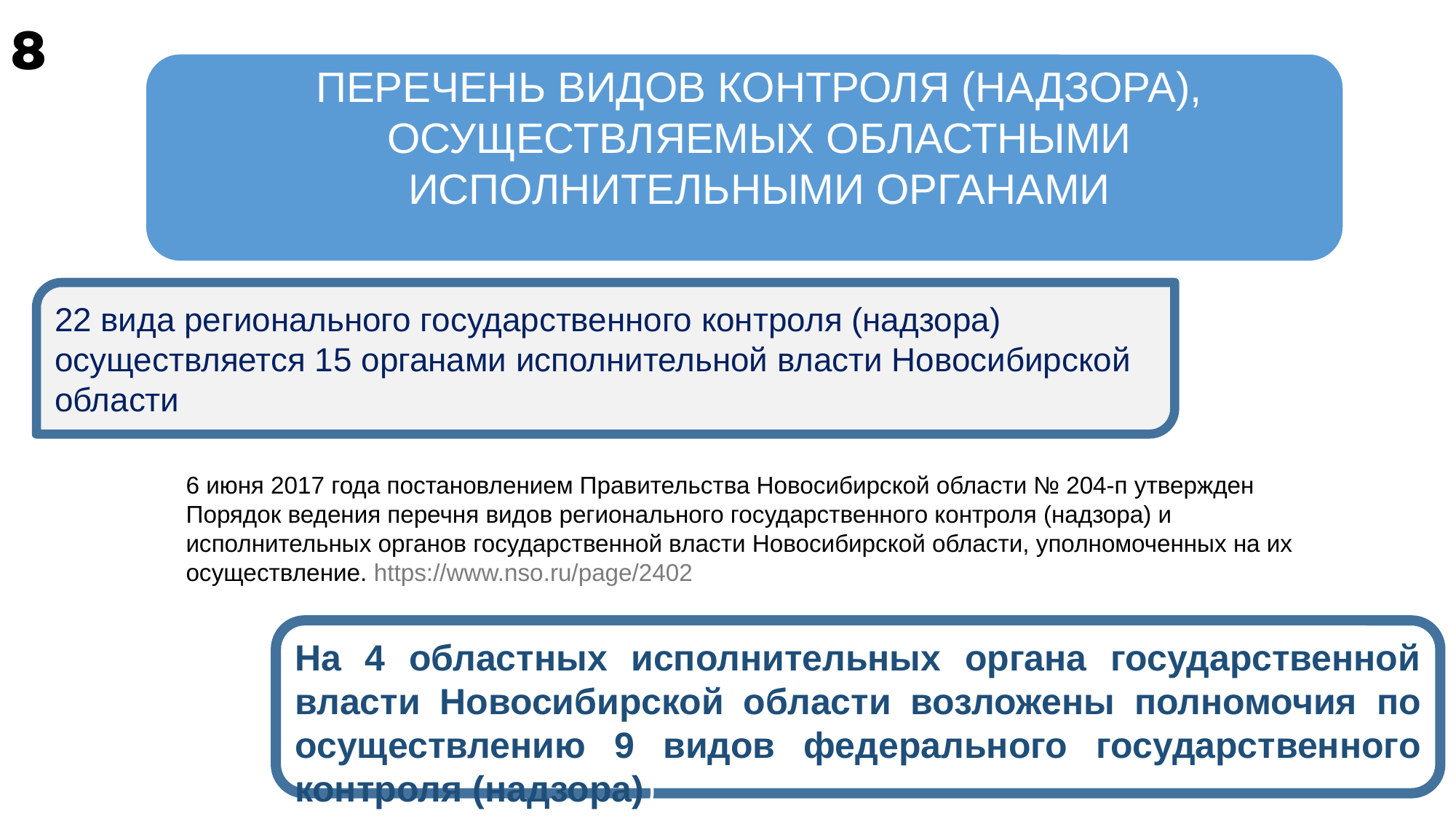

ПЕРЕЧЕНЬ ВИДОВ КОНТРОЛЯ (НАДЗОРА), ОСУЩЕСТВЛЯЕМЫХ ОБЛАСТНЫМИ ИСПОЛНИТЕЛЬНЫМИ ОРГАНАМИ
8

22 вида регионального государственного контроля (надзора) осуществляется 15 органами исполнительной власти Новосибирской области

6 июня 2017 года постановлением Правительства Новосибирской области № 204-п утвержден Порядок ведения перечня видов регионального государственного контроля (надзора) и исполнительных органов государственной власти Новосибирской области, уполномоченных на их осуществление. https://www.nso.ru/page/2402

На 4 областных исполнительных органа государственной власти Новосибирской области возложены полномочия по осуществлению 9 видов федерального государственного контроля (надзора))